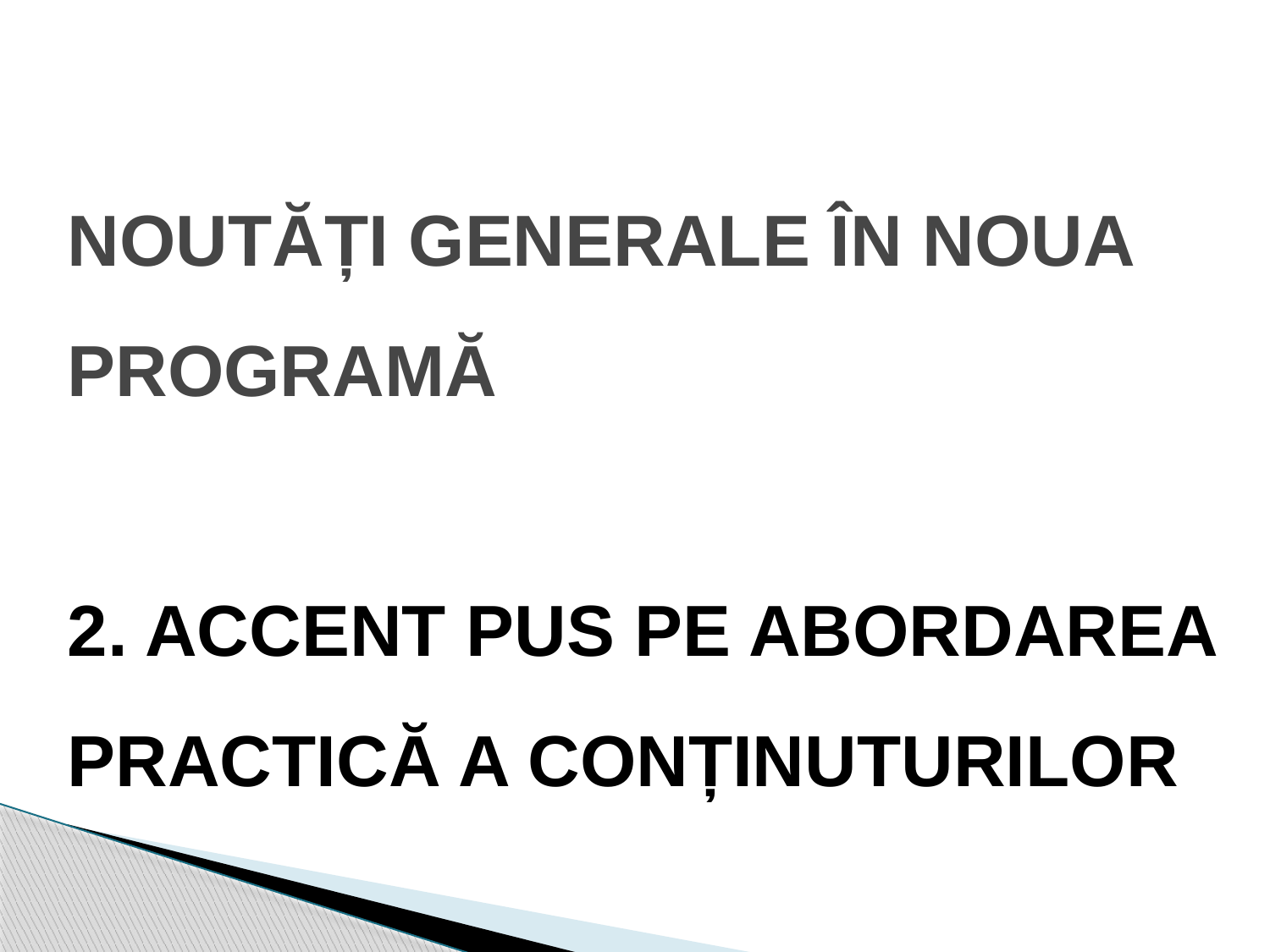

# NOUTĂȚI GENERALE ÎN NOUA PROGRAMĂ 2. ACCENT PUS PE ABORDAREA PRACTICĂ A CONȚINUTURILOR